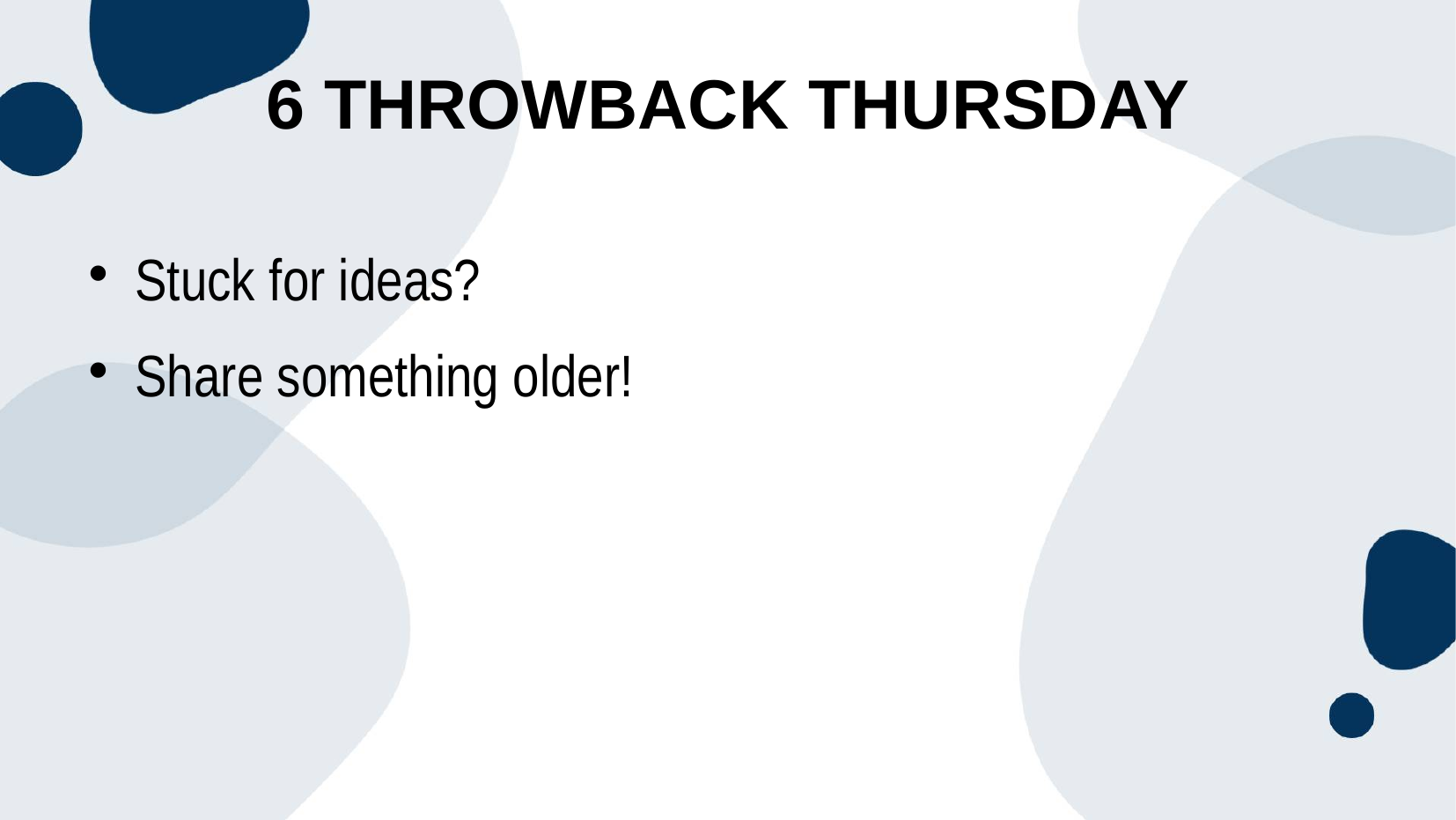

6 Throwback Thursday
Stuck for ideas?
Share something older!